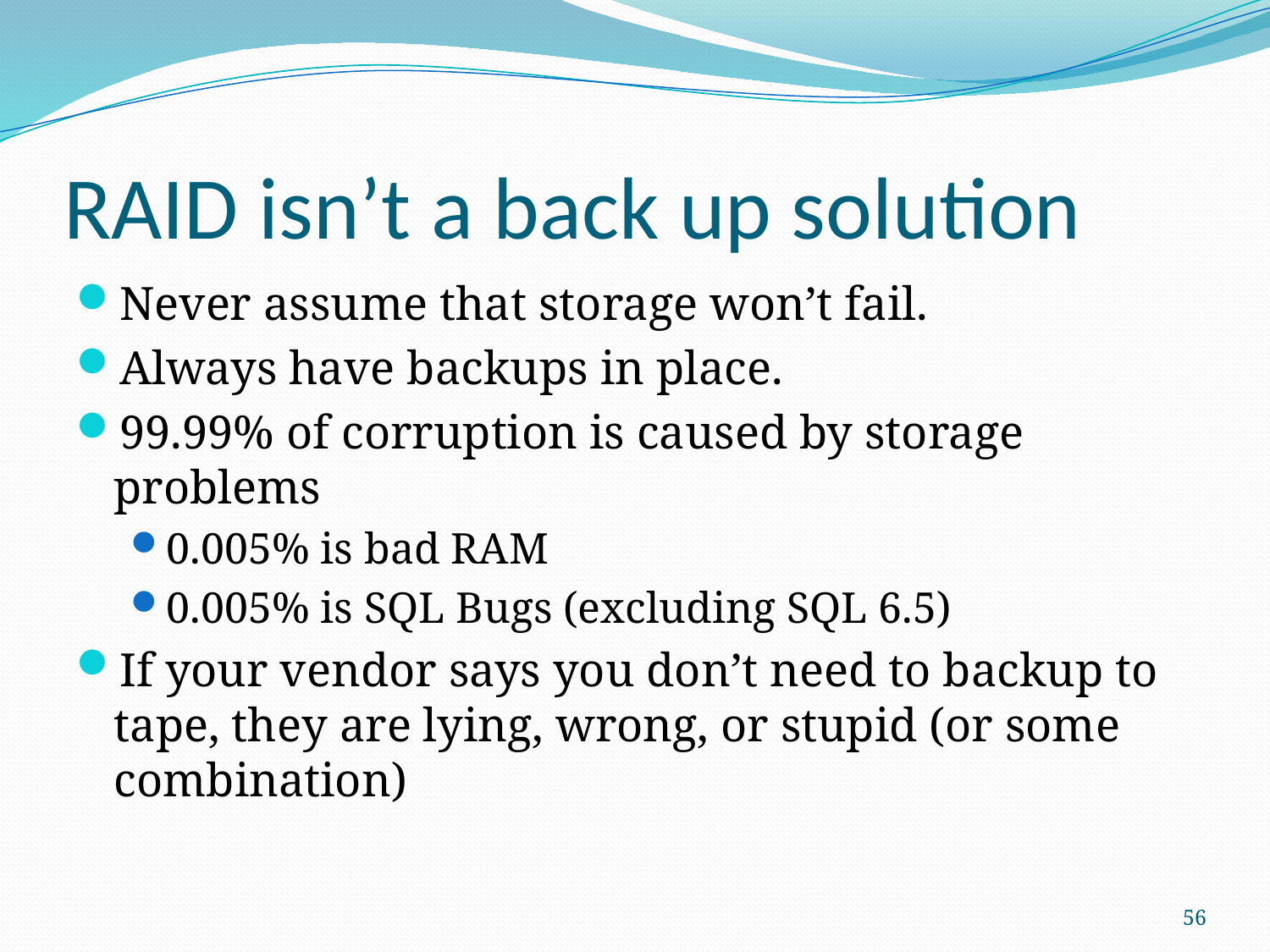

# RAID isn’t a back up solution
Never assume that storage won’t fail.
Always have backups in place.
99.99% of corruption is caused by storage problems
0.005% is bad RAM
0.005% is SQL Bugs (excluding SQL 6.5)
If your vendor says you don’t need to backup to tape, they are lying, wrong, or stupid (or some combination)

56